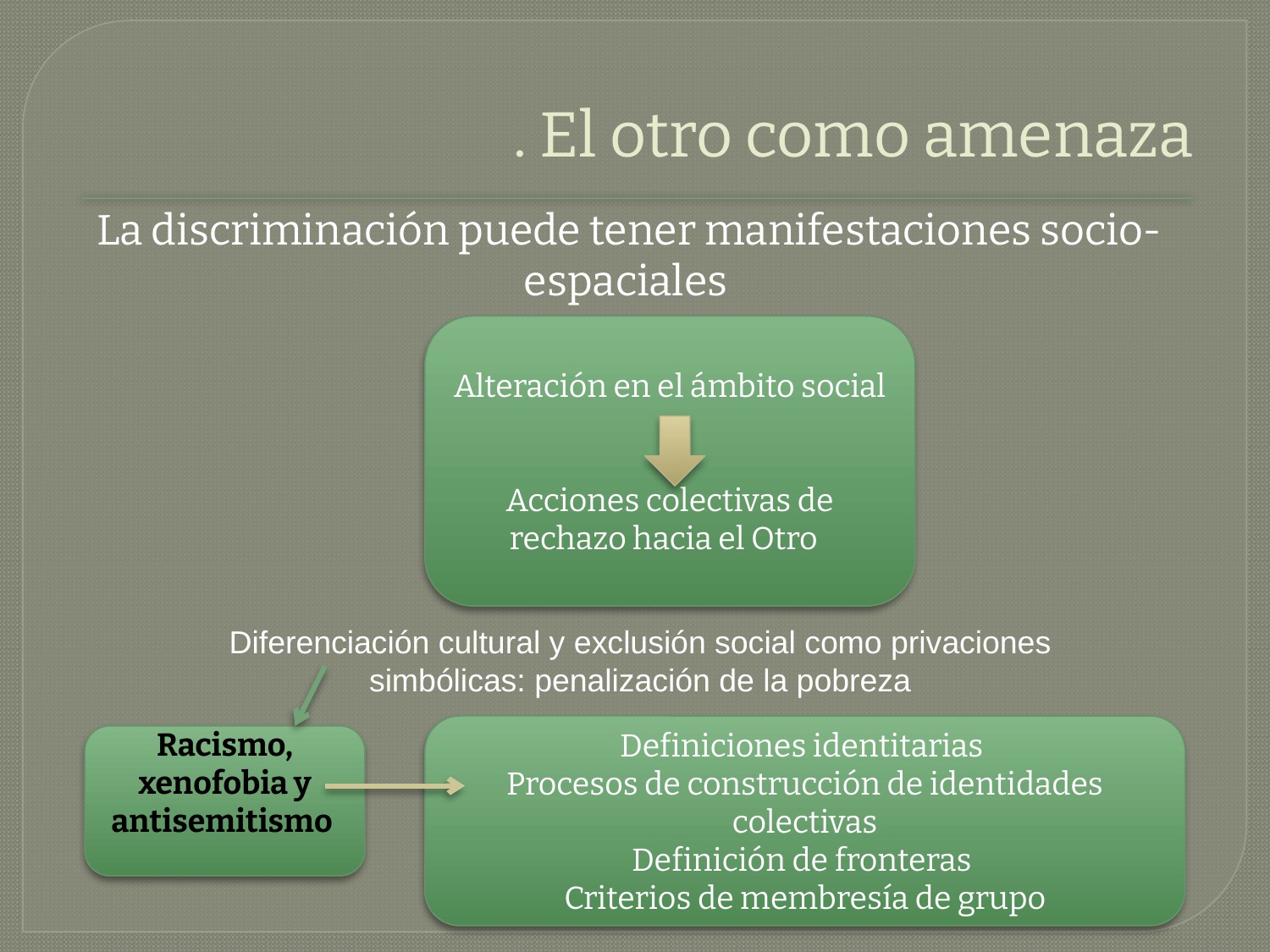

# . El otro como amenaza
La discriminación puede tener manifestaciones socio-espaciales
Alteración en el ámbito social

Acciones colectivas de rechazo hacia el Otro

Diferenciación cultural y exclusión social como privaciones simbólicas: penalización de la pobreza
Definiciones identitarias
Procesos de construcción de identidades colectivas
Definición de fronteras
Criterios de membresía de grupo
Racismo, xenofobia y antisemitismo